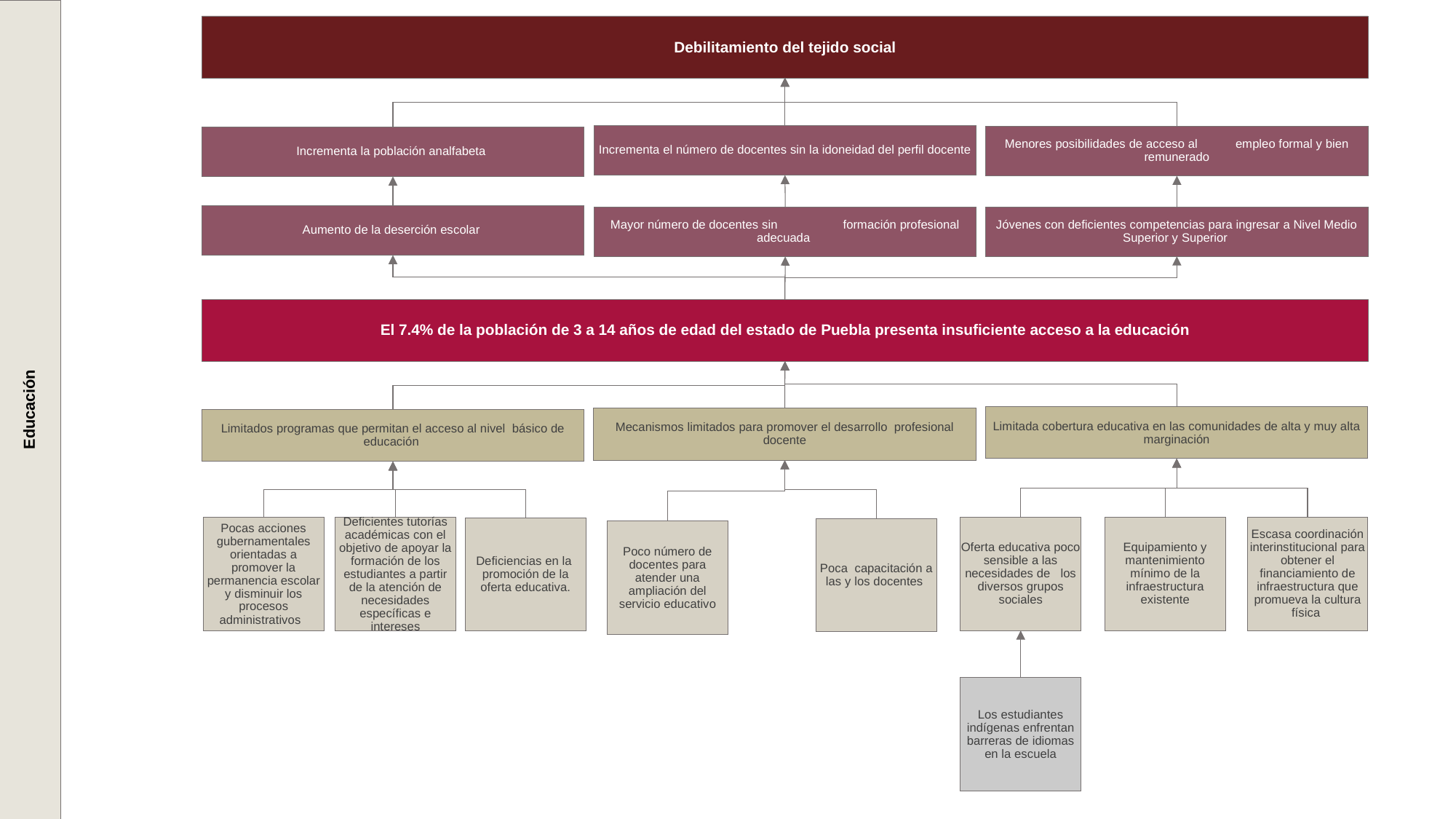

Debilitamiento del tejido social

Incrementa el número de docentes sin la idoneidad del perfil docente
Menores posibilidades de acceso al           empleo formal y bien remunerado
Incrementa la población analfabeta
Aumento de la deserción escolar
Jóvenes con deficientes competencias para ingresar a Nivel Medio Superior y Superior
Mayor número de docentes sin                   formación profesional adecuada
El 7.4% de la población de 3 a 14 años de edad del estado de Puebla presenta insuficiente acceso a la educación
Educación

Limitada cobertura educativa en las comunidades de alta y muy alta marginación

Mecanismos limitados para promover el desarrollo  profesional docente
Limitados programas que permitan el acceso al nivel  básico de educación
Oferta educativa poco sensible a las necesidades de   los diversos grupos sociales
Equipamiento y mantenimiento mínimo de la infraestructura existente
Escasa coordinación interinstitucional para obtener el financiamiento de infraestructura que promueva la cultura física
Pocas acciones gubernamentales orientadas a promover la permanencia escolar y disminuir los procesos administrativos
Deficientes tutorías académicas con el objetivo de apoyar la formación de los estudiantes a partir de la atención de necesidades específicas e intereses
Deficiencias en la  promoción de la oferta educativa.
Poca  capacitación a las y los docentes
Poco número de docentes para atender una ampliación del servicio educativo
Los estudiantes indígenas enfrentan barreras de idiomas en la escuela